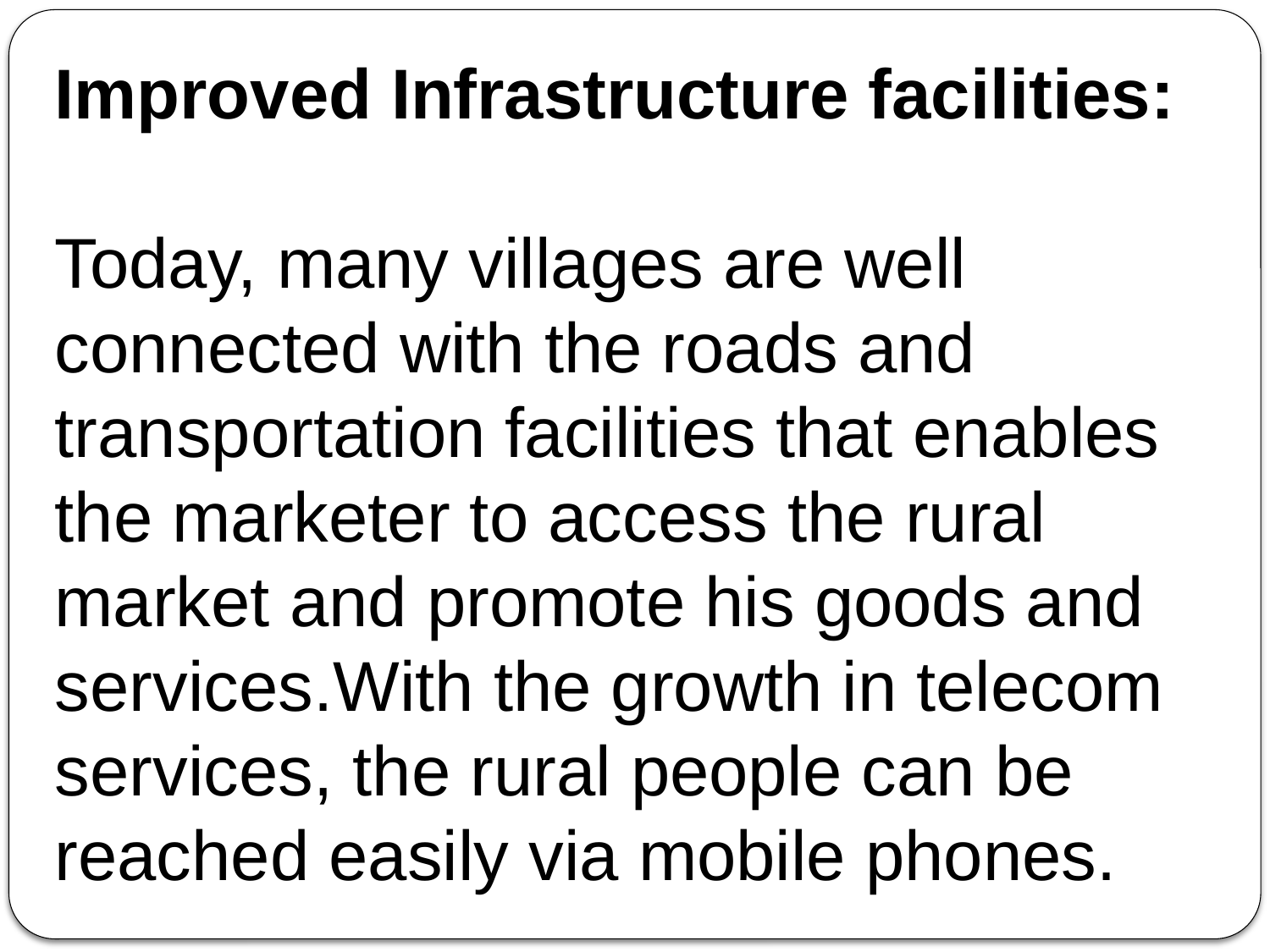

Improved Infrastructure facilities:

Today, many villages are well connected with the roads and transportation facilities that enables the marketer to access the rural market and promote his goods and services.With the growth in telecom services, the rural people can be reached easily via mobile phones.